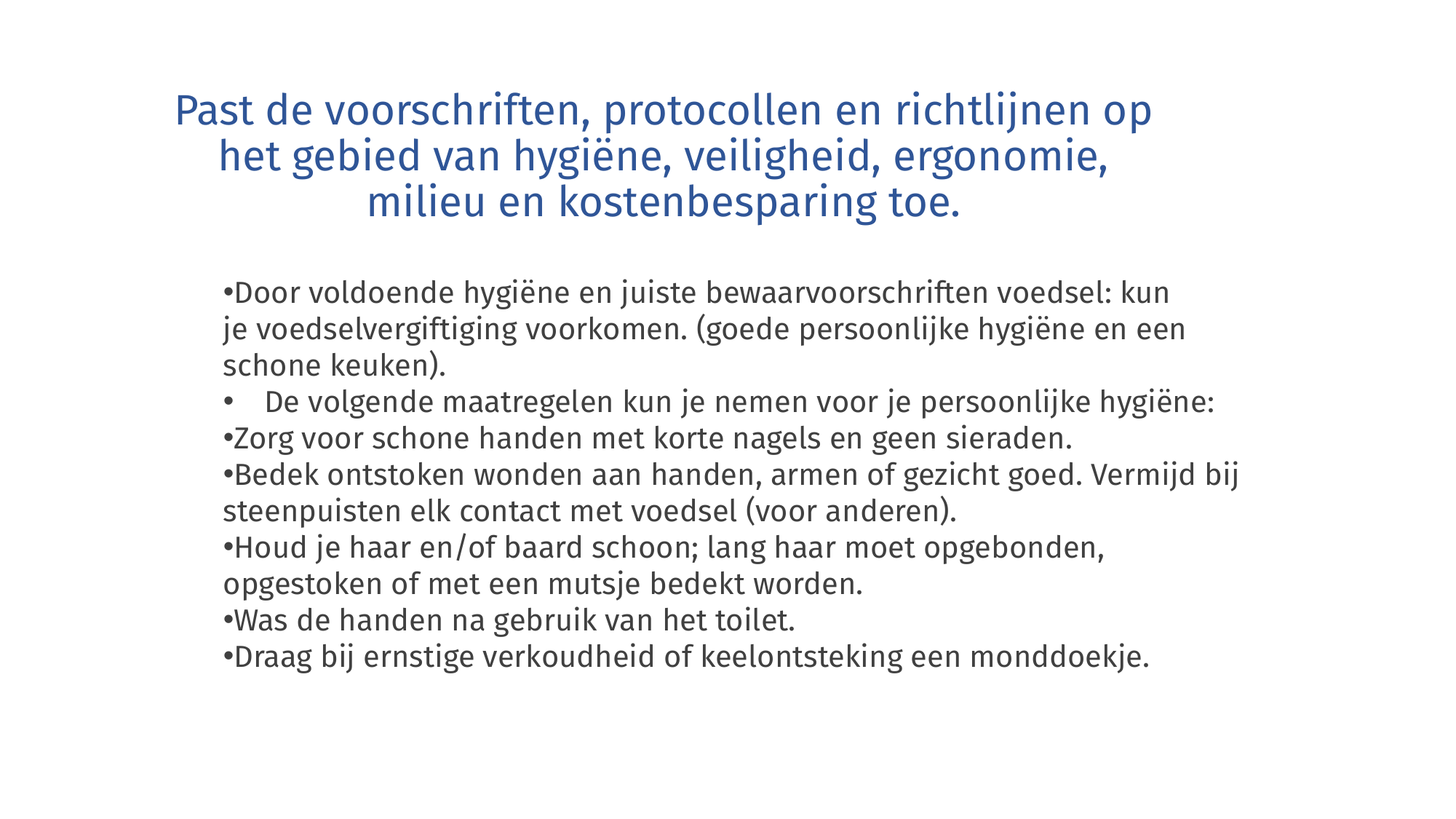

# Past de voorschriften, protocollen en richtlijnen op het gebied van hygiëne, veiligheid, ergonomie, milieu en kostenbesparing toe.
​
Door voldoende hygiëne en juiste bewaarvoorschriften voedsel: kun je voedselvergiftiging voorkomen. (goede persoonlijke hygiëne en een schone keuken).​
De volgende maatregelen kun je nemen voor je persoonlijke hygiëne:​
Zorg voor schone handen met korte nagels en geen sieraden.​
Bedek ontstoken wonden aan handen, armen of gezicht goed. Vermijd bij steenpuisten elk contact met voedsel (voor anderen).​
Houd je haar en/of baard schoon; lang haar moet opgebonden, opgestoken of met een mutsje bedekt worden.​
Was de handen na gebruik van het toilet.​
Draag bij ernstige verkoudheid of keelontsteking een monddoekje.​